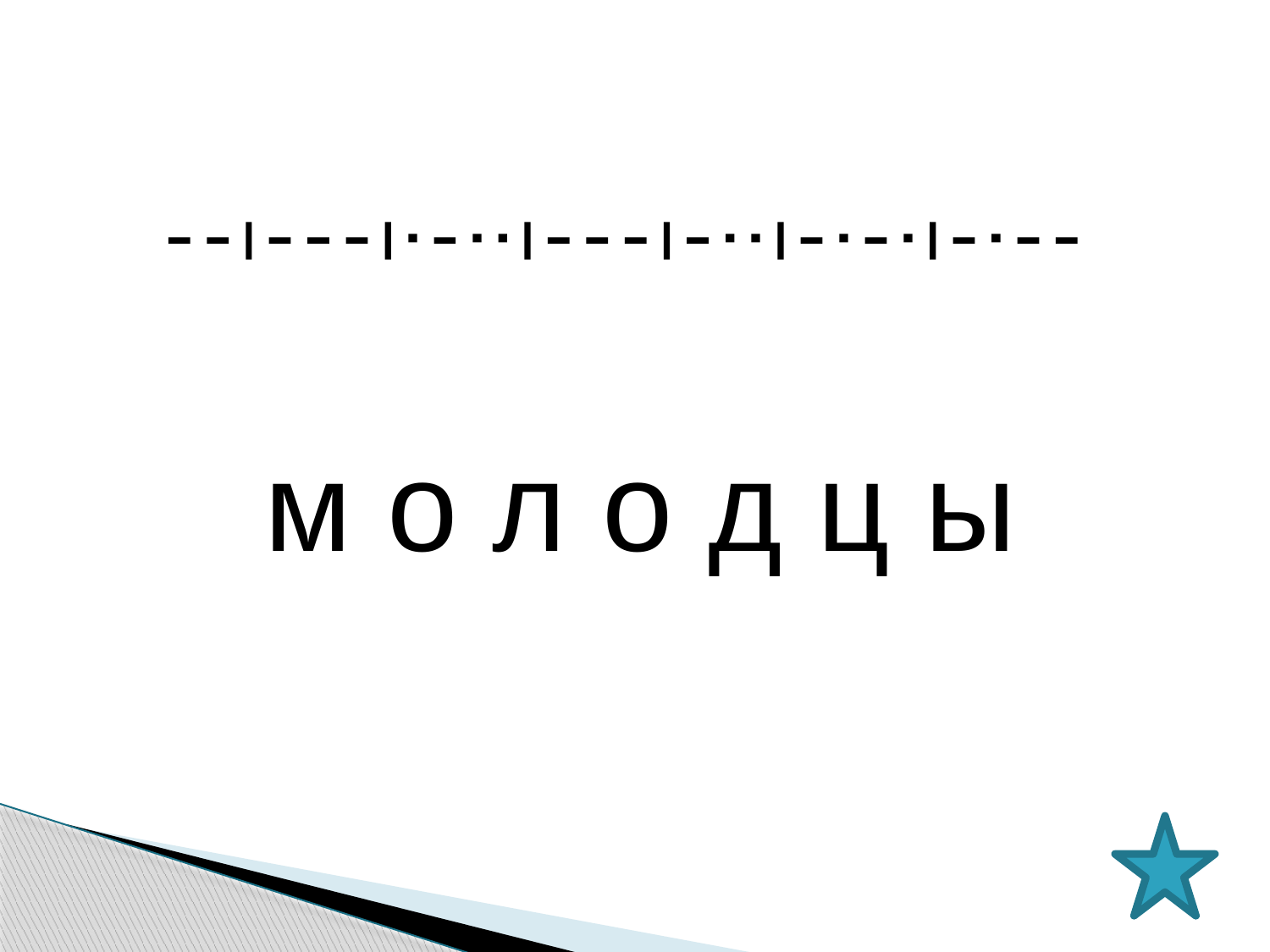

− − | − − − | · − · · | − − − | − · · | − · − · | − · − −

 м о л о д ц ы